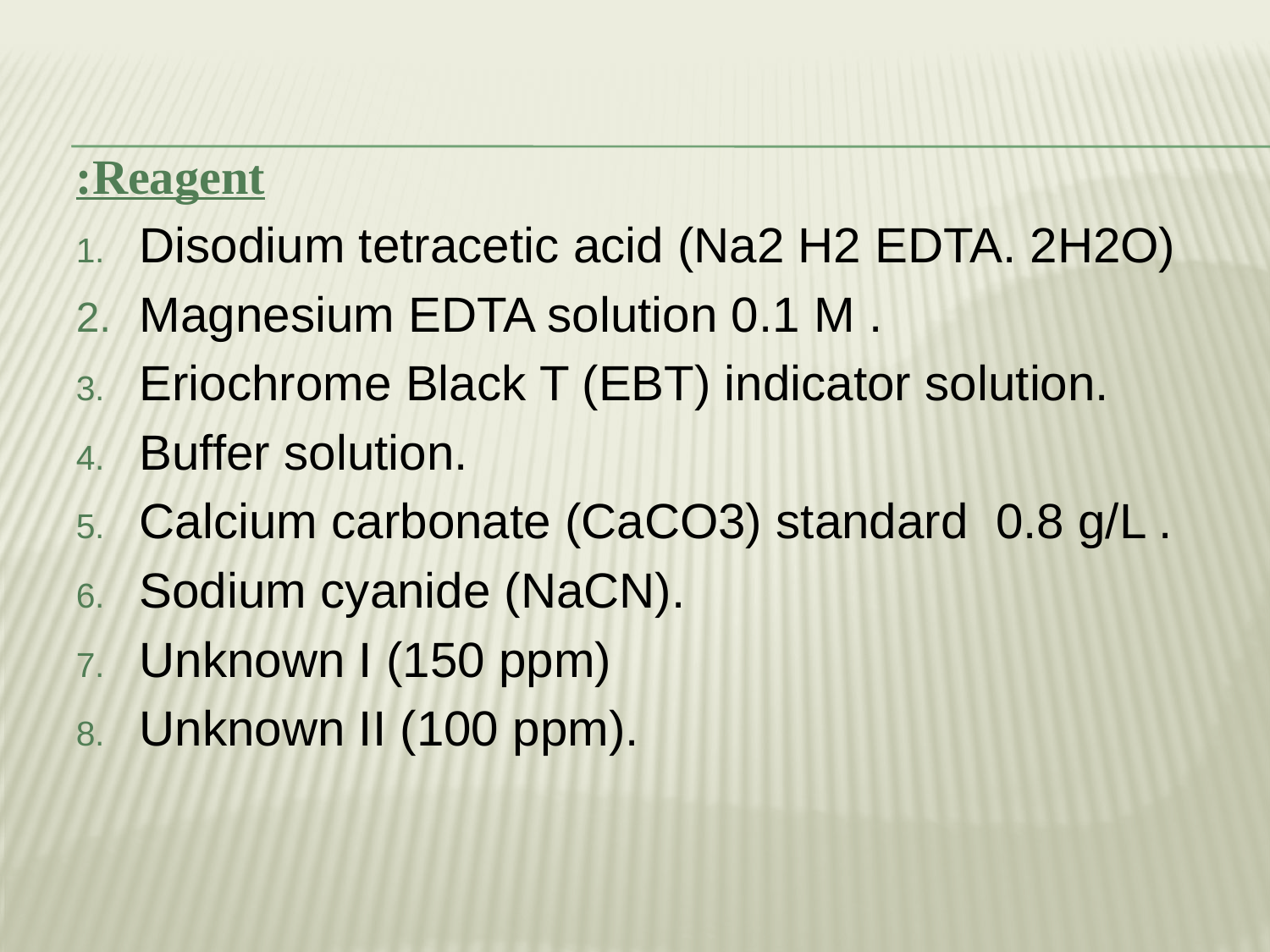

#

Reagent:
Disodium tetracetic acid (Na2 H2 EDTA. 2H2O)
Magnesium EDTA solution 0.1 M .
Eriochrome Black T (EBT) indicator solution.
Buffer solution.
Calcium carbonate (CaCO3) standard  0.8 g/L .
Sodium cyanide (NaCN).
Unknown I (150 ppm)
Unknown II (100 ppm).